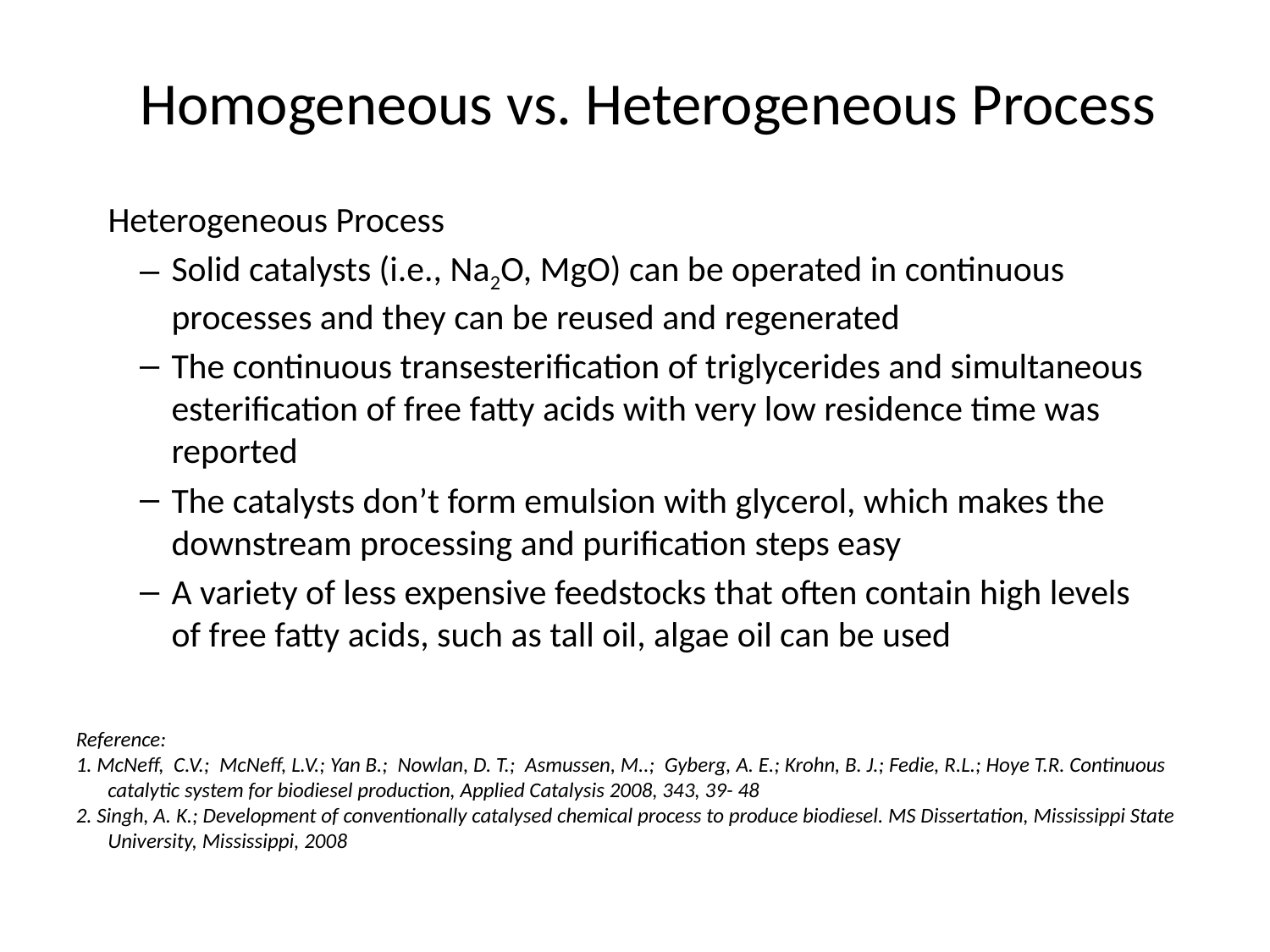

# Homogeneous vs. Heterogeneous Process
Heterogeneous Process
Solid catalysts (i.e., Na2O, MgO) can be operated in continuous processes and they can be reused and regenerated
The continuous transesterification of triglycerides and simultaneous esterification of free fatty acids with very low residence time was reported
The catalysts don’t form emulsion with glycerol, which makes the downstream processing and purification steps easy
A variety of less expensive feedstocks that often contain high levels of free fatty acids, such as tall oil, algae oil can be used
Reference:
1. McNeff,  C.V.;  McNeff, L.V.; Yan B.;  Nowlan, D. T.;  Asmussen, M..;  Gyberg, A. E.; Krohn, B. J.; Fedie, R.L.; Hoye T.R. Continuous catalytic system for biodiesel production, Applied Catalysis 2008, 343, 39- 48
2. Singh, A. K.; Development of conventionally catalysed chemical process to produce biodiesel. MS Dissertation, Mississippi State University, Mississippi, 2008